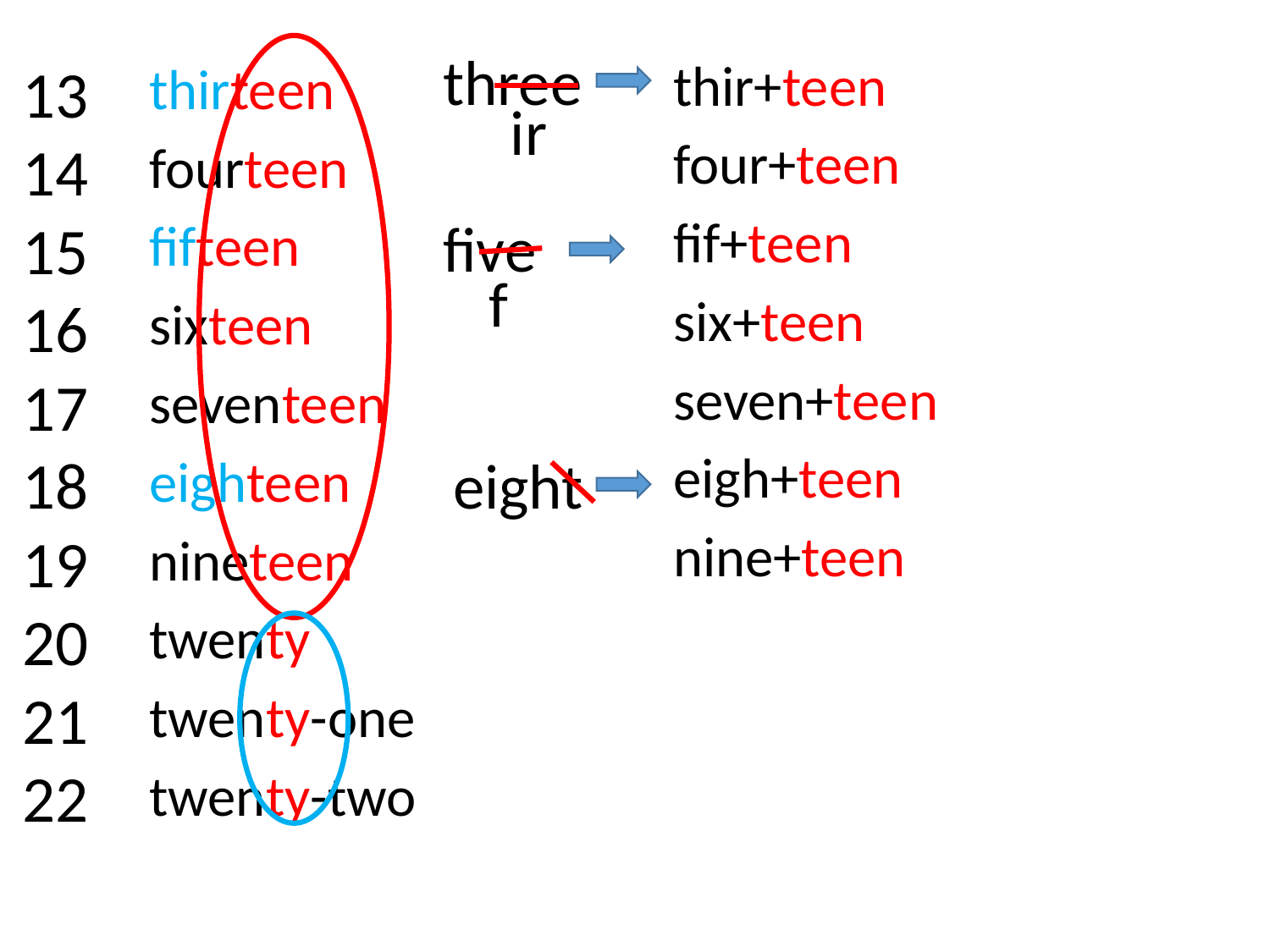

three
13
14
15
16
17
18
19
20
21
22
thir+teen
four+teen
fif+teen
six+teen
seven+teen
eigh+teen
nine+teen
thirteen
fourteen
fifteen
sixteen
seventeen
eighteen
nineteen
twenty
twenty-one
twenty-two

ir
five

f
eight